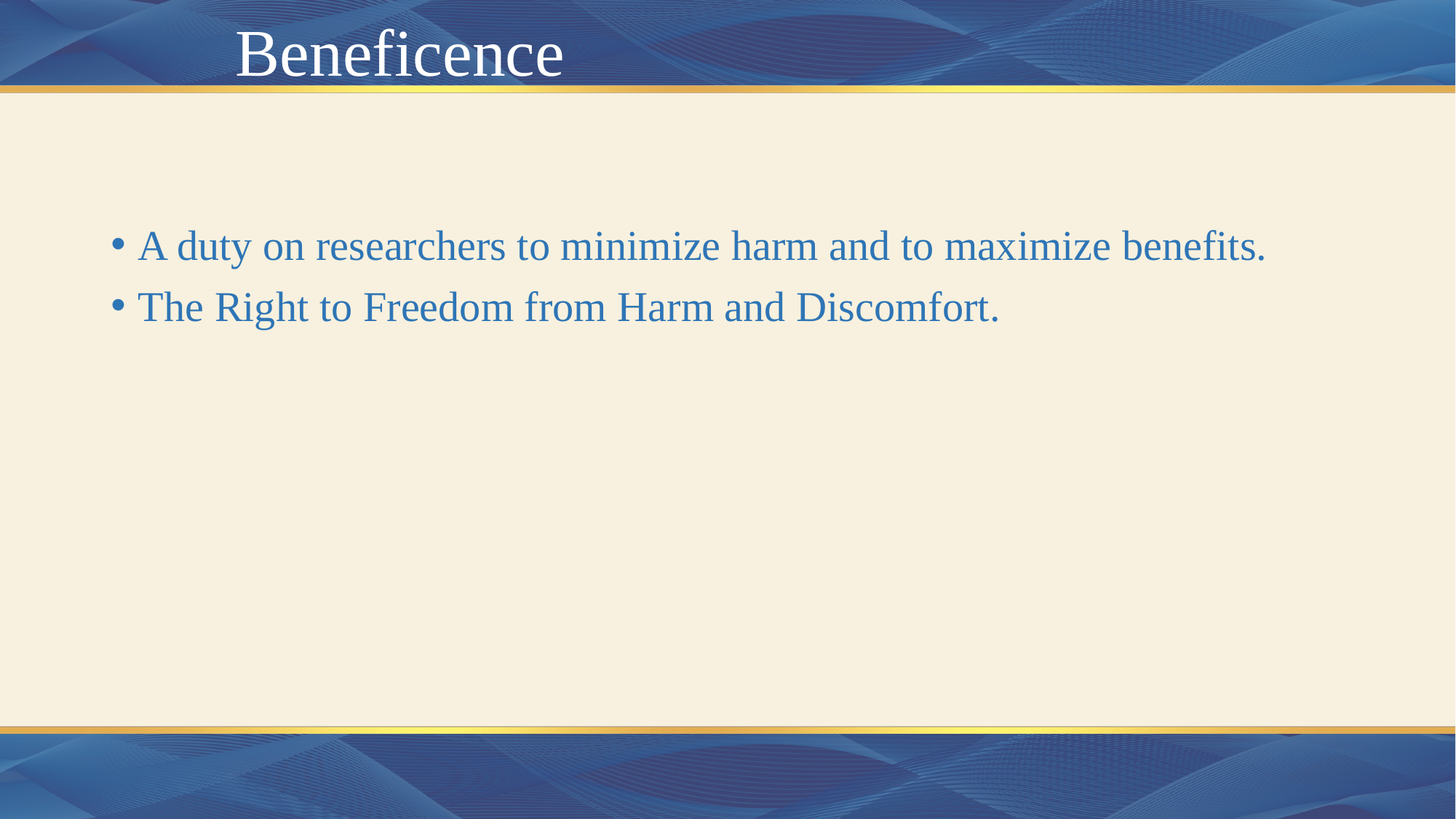

# Beneficence
A duty on researchers to minimize harm and to maximize benefits.
The Right to Freedom from Harm and Discomfort.